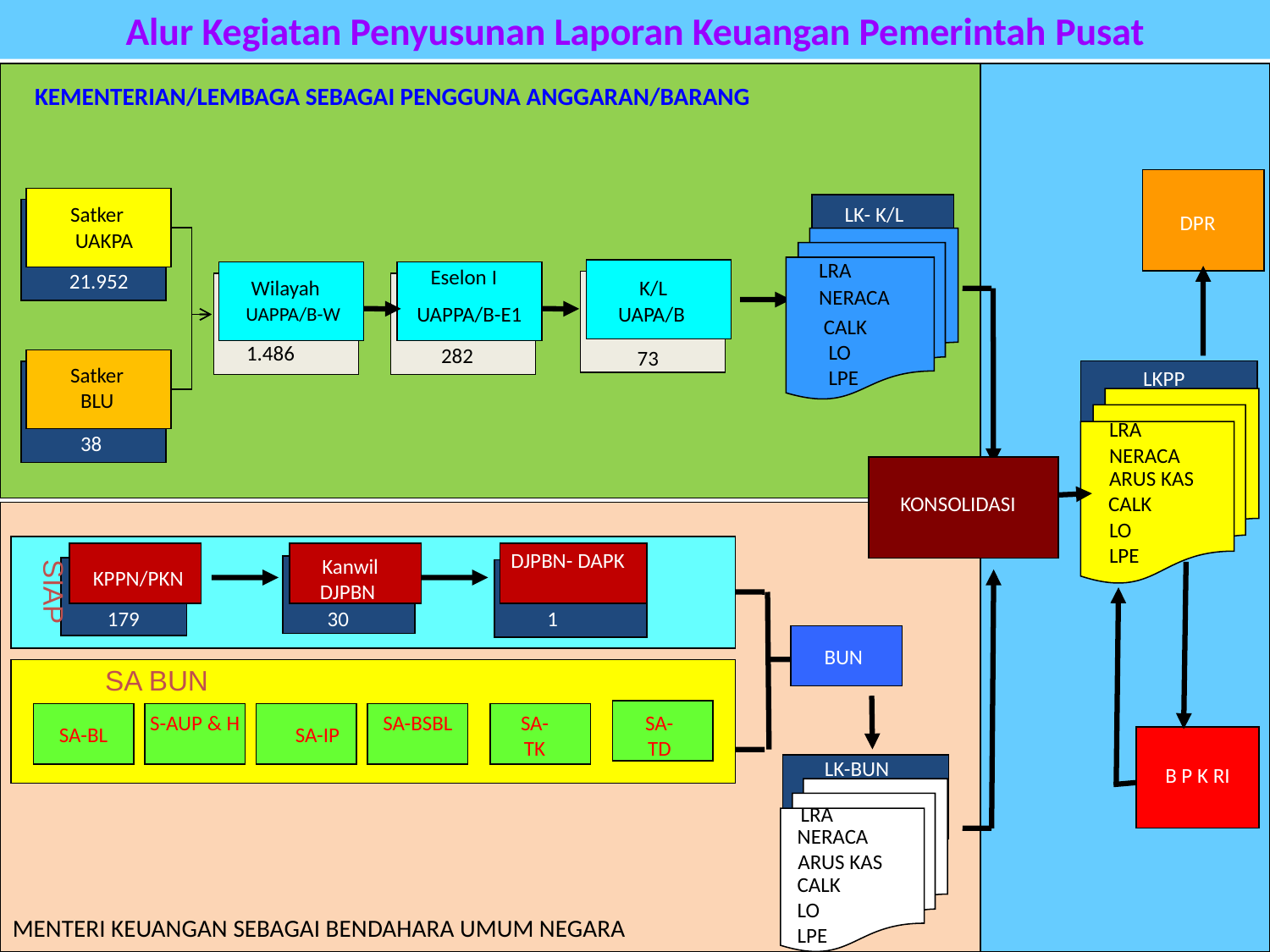

Alur Kegiatan Penyusunan Laporan Keuangan Pemerintah Pusat

KEMENTERIAN/LEMBAGA SEBAGAI PENGGUNA ANGGARAN/BARANG

LK- K/L

LRA
NERACA
 CALK
  LO
  LPE
Satker

DPR
UAKPA
Eselon I

21.952

K/L
Wilayah

UAPPA/B-E1
UAPA/B
UAPPA/B-W

1.486
282
73

Satker BLU
LKPP

 LRA
 NERACA

 LO
 LPE
 ARUS KAS
 CALK

38

KONSOLIDASI

DJPBN- DAPK

 Kanwil DJPBN
SIAP
SA BUN

KPPN/PKN

179
30
1

BUN

SA-BSBL
SA-TK
SA-TD
S-AUP & H

SA-BL
SA-IP

LK-BUN

B P K RI

 LRA
 NERACA

 ARUS KAS
 CALK
 LO
 LPE
MENTERI KEUANGAN SEBAGAI BENDAHARA UMUM NEGARA